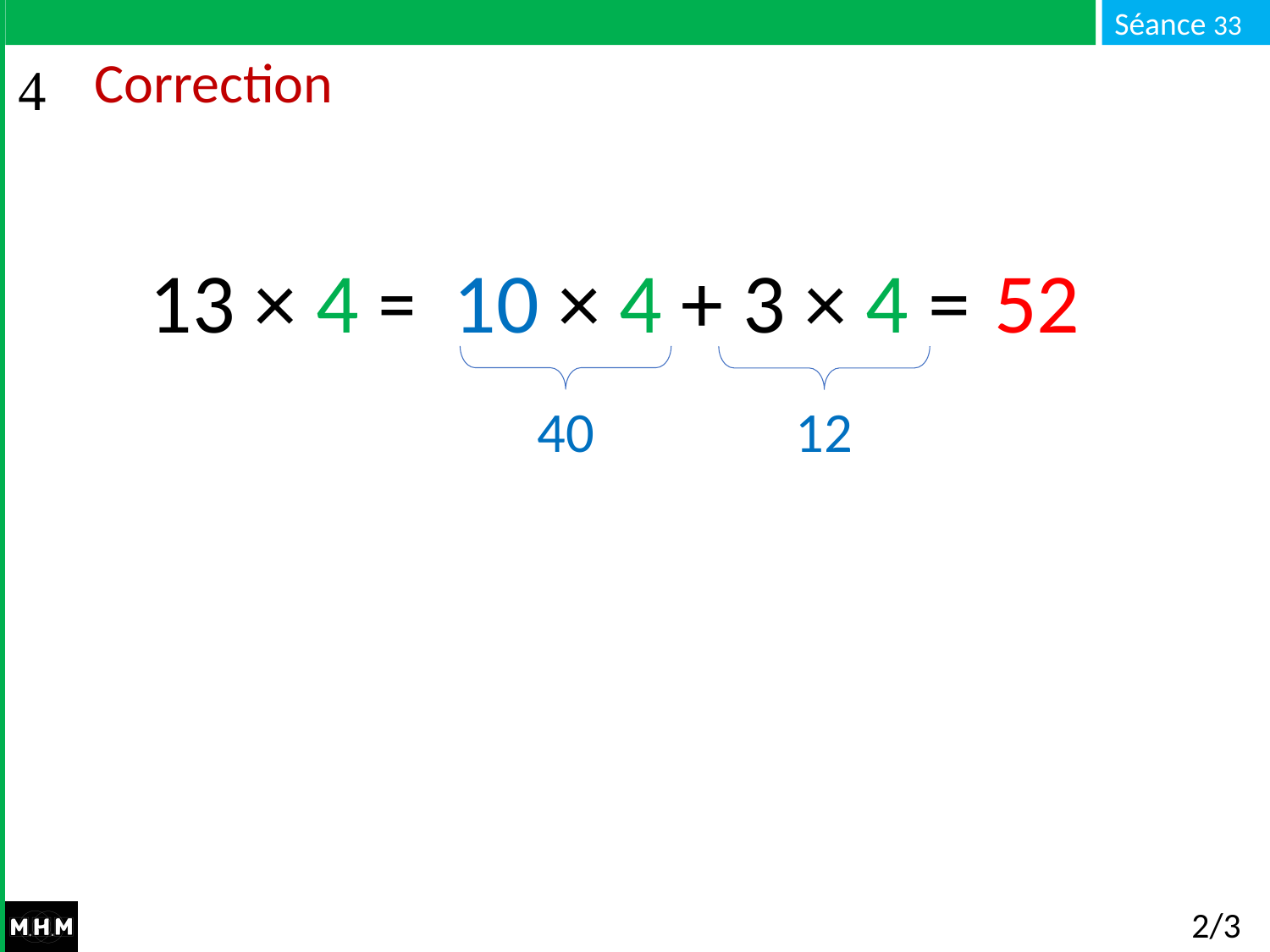

# Correction
10 × 4 + 3 × 4 = …
52
13 × 4 = …

40

12
2/3